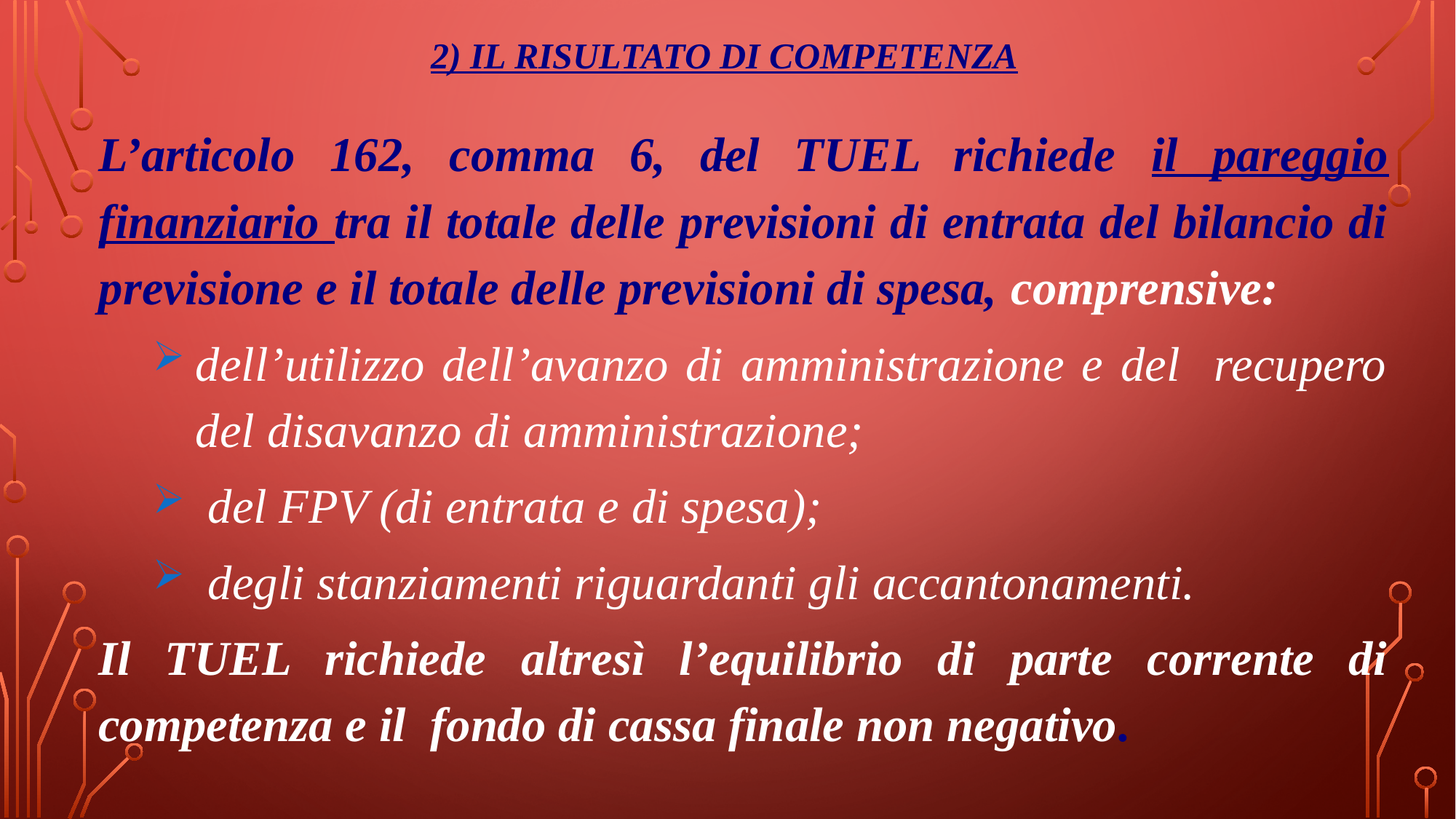

2) IL RISULTATO DI COMPETENZA

L’articolo 162, comma 6, del TUEL richiede il pareggio finanziario tra il totale delle previsioni di entrata del bilancio di previsione e il totale delle previsioni di spesa, comprensive:
dell’utilizzo dell’avanzo di amministrazione e del  recupero del disavanzo di amministrazione;
 del FPV (di entrata e di spesa);
 degli stanziamenti riguardanti gli accantonamenti.
Il TUEL richiede altresì l’equilibrio di parte corrente di competenza e il  fondo di cassa finale non negativo.